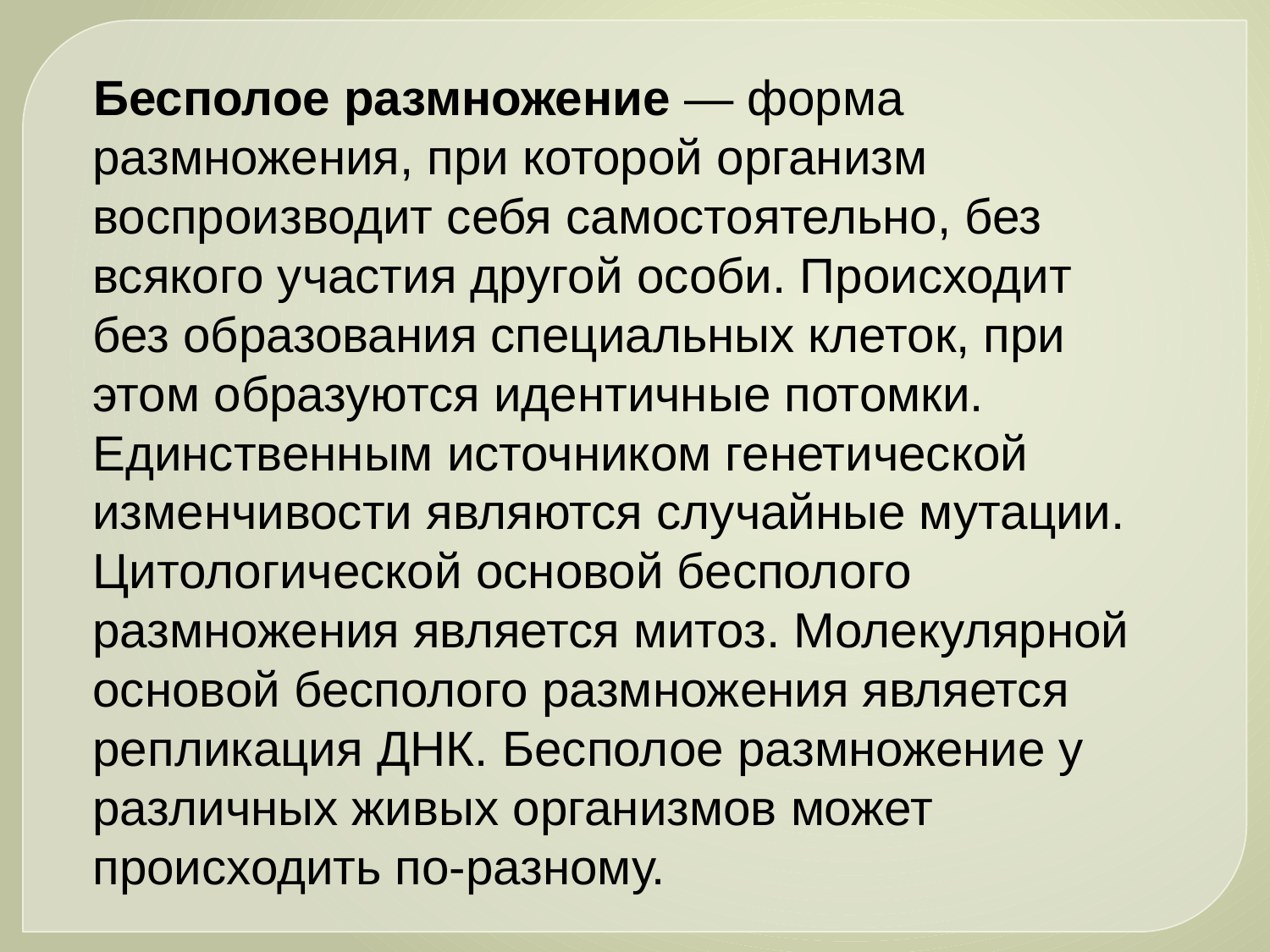

Бесполое размножение — форма размножения, при которой организм воспроизводит себя самостоятельно, без всякого участия другой особи. Происходит без образования специальных клеток, при этом образуются идентичные потомки. Единственным источником генетической изменчивости являются случайные мутации. Цитологической основой бесполого размножения является митоз. Молекулярной основой бесполого размножения является репликация ДНК. Бесполое размножение у различных живых организмов может происходить по-разному.